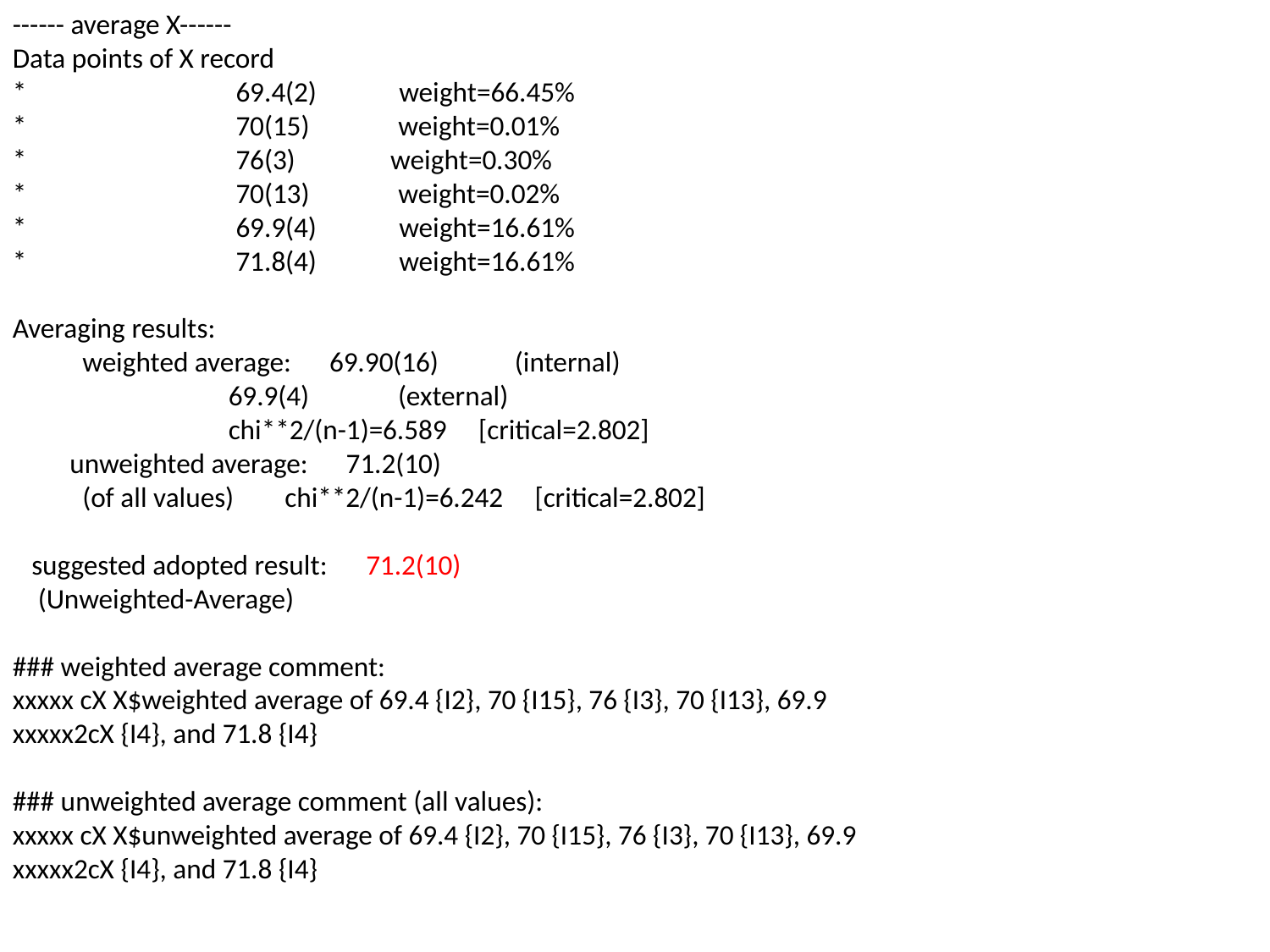

------ average X------
Data points of X record
*                                 69.4(2)             weight=66.45%
*                                 70(15)              weight=0.01%
*                                 76(3)               weight=0.30%
*                                 70(13)              weight=0.02%
*                                 69.9(4)             weight=16.61%
*                                 71.8(4)             weight=16.61%

Averaging results:
           weighted average:      69.90(16)            (internal)
                                  69.9(4)              (external)
                                  chi**2/(n-1)=6.589     [critical=2.802]
         unweighted average:      71.2(10)
           (of all values)        chi**2/(n-1)=6.242     [critical=2.802]

   suggested adopted result:      71.2(10)
    (Unweighted-Average)

### weighted average comment:
xxxxx cX X$weighted average of 69.4 {I2}, 70 {I15}, 76 {I3}, 70 {I13}, 69.9
xxxxx2cX {I4}, and 71.8 {I4}

### unweighted average comment (all values):
xxxxx cX X$unweighted average of 69.4 {I2}, 70 {I15}, 76 {I3}, 70 {I13}, 69.9
xxxxx2cX {I4}, and 71.8 {I4}